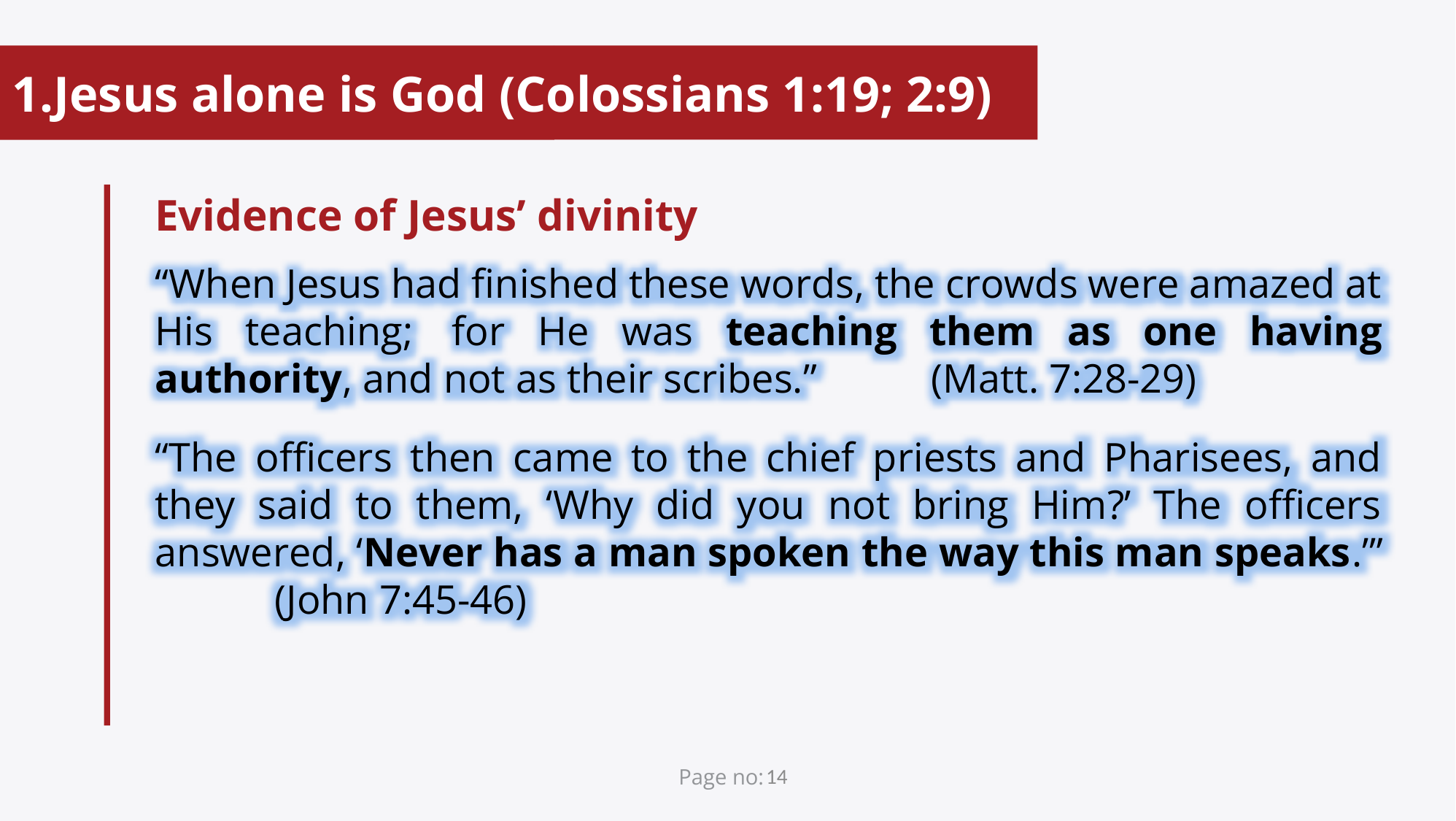

Jesus alone is God (Colossians 1:19; 2:9)
Evidence of Jesus’ divinity
“When Jesus had finished these words, the crowds were amazed at His teaching;  for He was teaching them as one having authority, and not as their scribes.”	 (Matt. 7:28-29)
“The officers then came to the chief priests and Pharisees, and they said to them, ‘Why did you not bring Him?’ The officers answered, ‘Never has a man spoken the way this man speaks.’”	 (John 7:45-46)